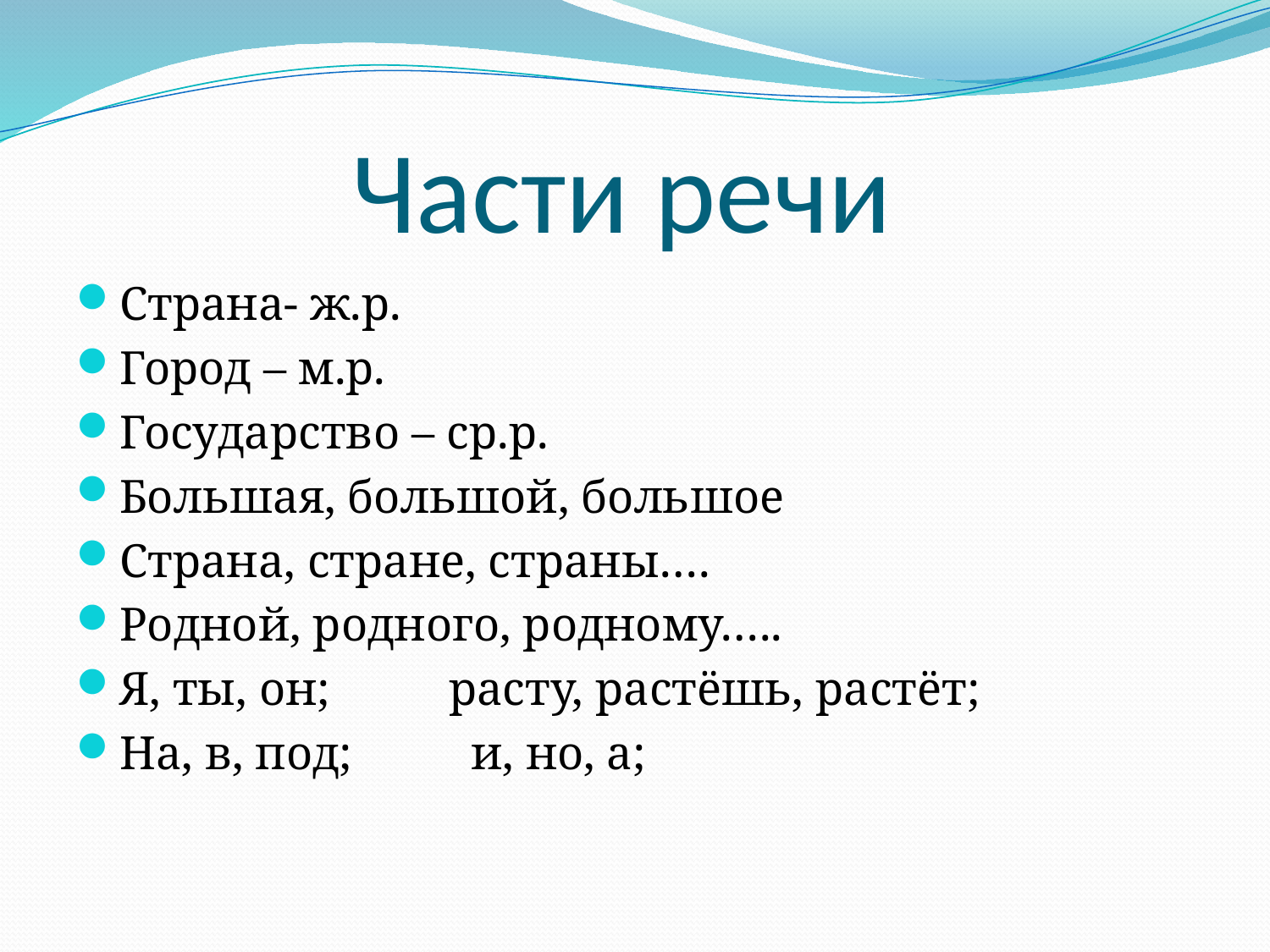

# Части речи
Страна- ж.р.
Город – м.р.
Государство – ср.р.
Большая, большой, большое
Страна, стране, страны….
Родной, родного, родному…..
Я, ты, он;          расту, растёшь, растёт;
На, в, под;          и, но, а;